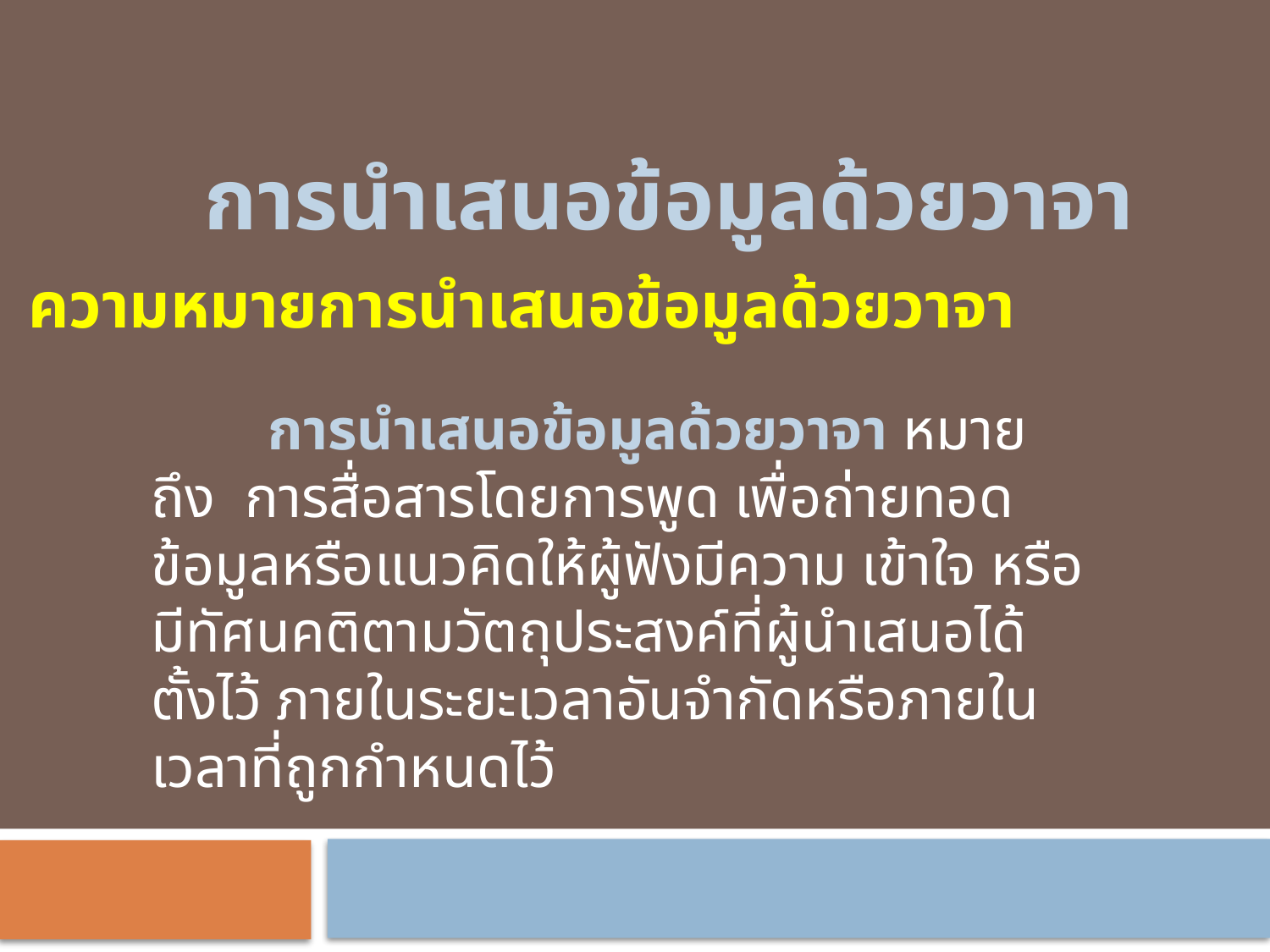

การนำเสนอข้อมูลด้วยวาจา
ความหมายการนำเสนอข้อมูลด้วยวาจา
        การนำเสนอข้อมูลด้วยวาจา หมายถึง  การสื่อสารโดยการพูด เพื่อถ่ายทอดข้อมูลหรือแนวคิดให้ผู้ฟังมีความ เข้าใจ หรือ มีทัศนคติตามวัตถุประสงค์ที่ผู้นำเสนอได้ตั้งไว้ ภายในระยะเวลาอันจำกัดหรือภายในเวลาที่ถูกกำหนดไว้